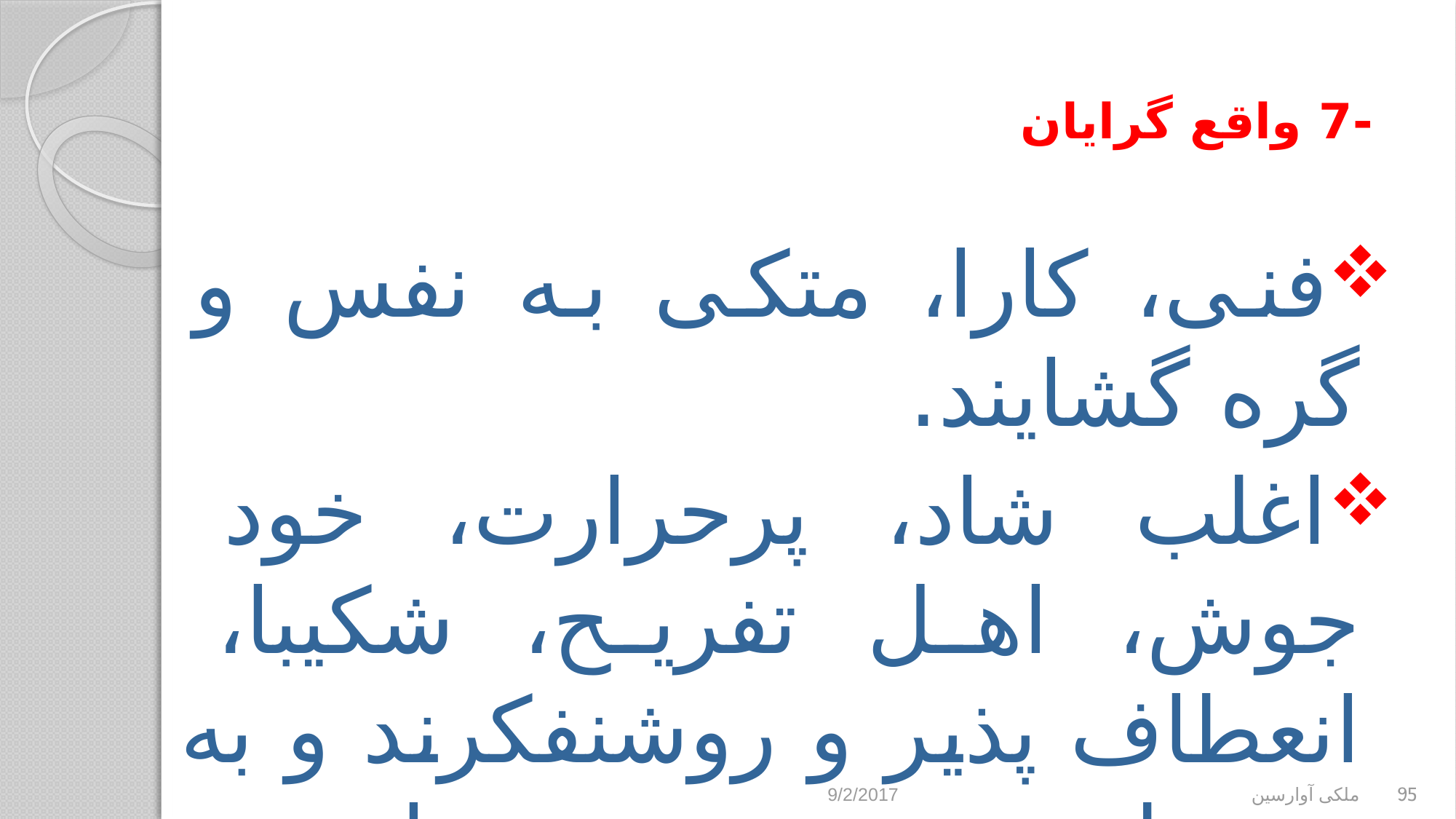

# -7 واقع گرایان
فنی، کارا، متکی به نفس و گره گشایند.
اغلب شاد، پرحرارت، خود جوش، اهل تفریح، شکیبا، انعطاف پذیر و روشنفکرند و به سهولت هر تغییری را می پذیرند.
9/2/2017
ملکی آوارسین
95